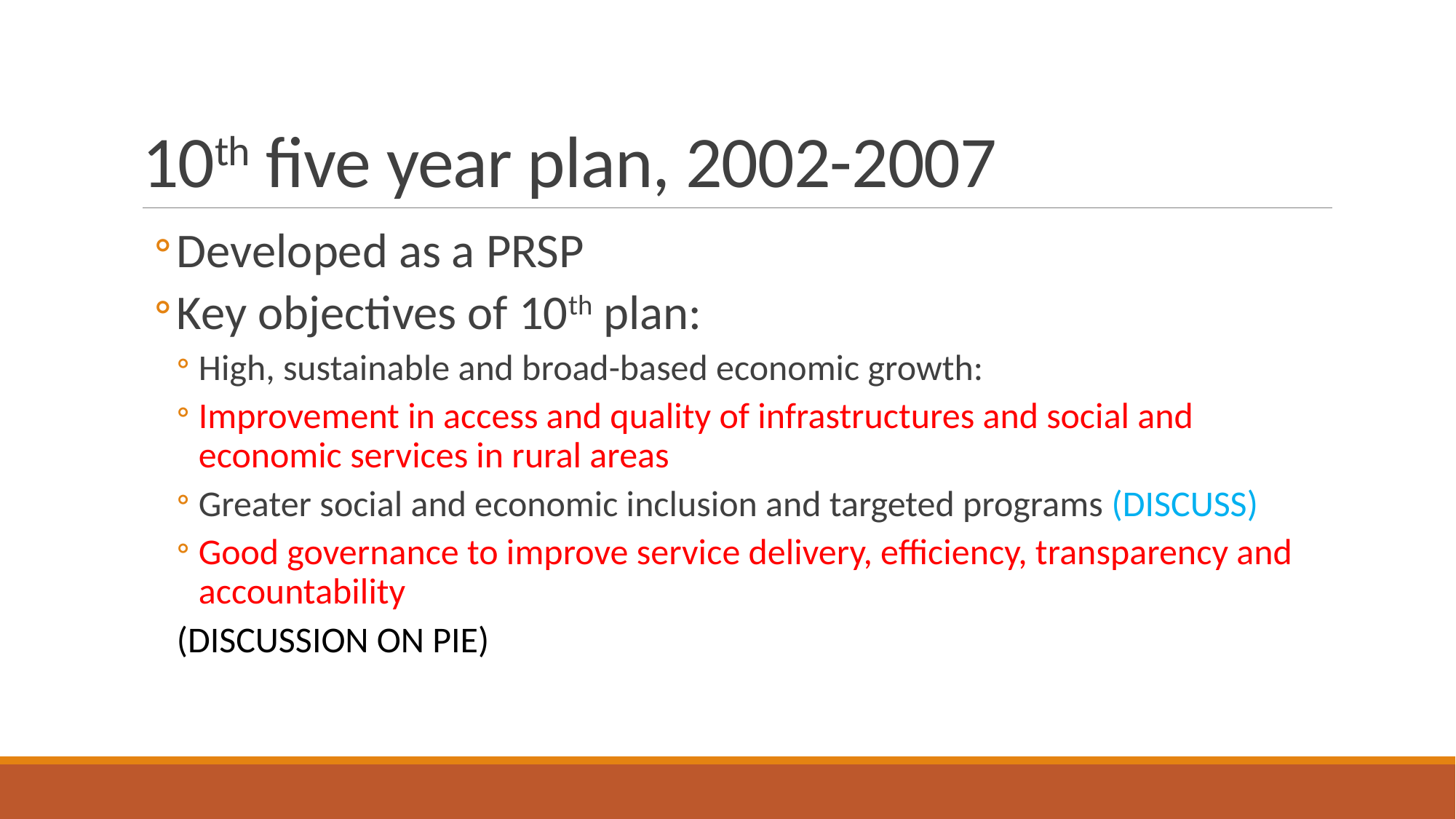

# 10th five year plan, 2002-2007
Developed as a PRSP
Key objectives of 10th plan:
High, sustainable and broad-based economic growth:
Improvement in access and quality of infrastructures and social and economic services in rural areas
Greater social and economic inclusion and targeted programs (DISCUSS)
Good governance to improve service delivery, efficiency, transparency and accountability
(DISCUSSION ON PIE)